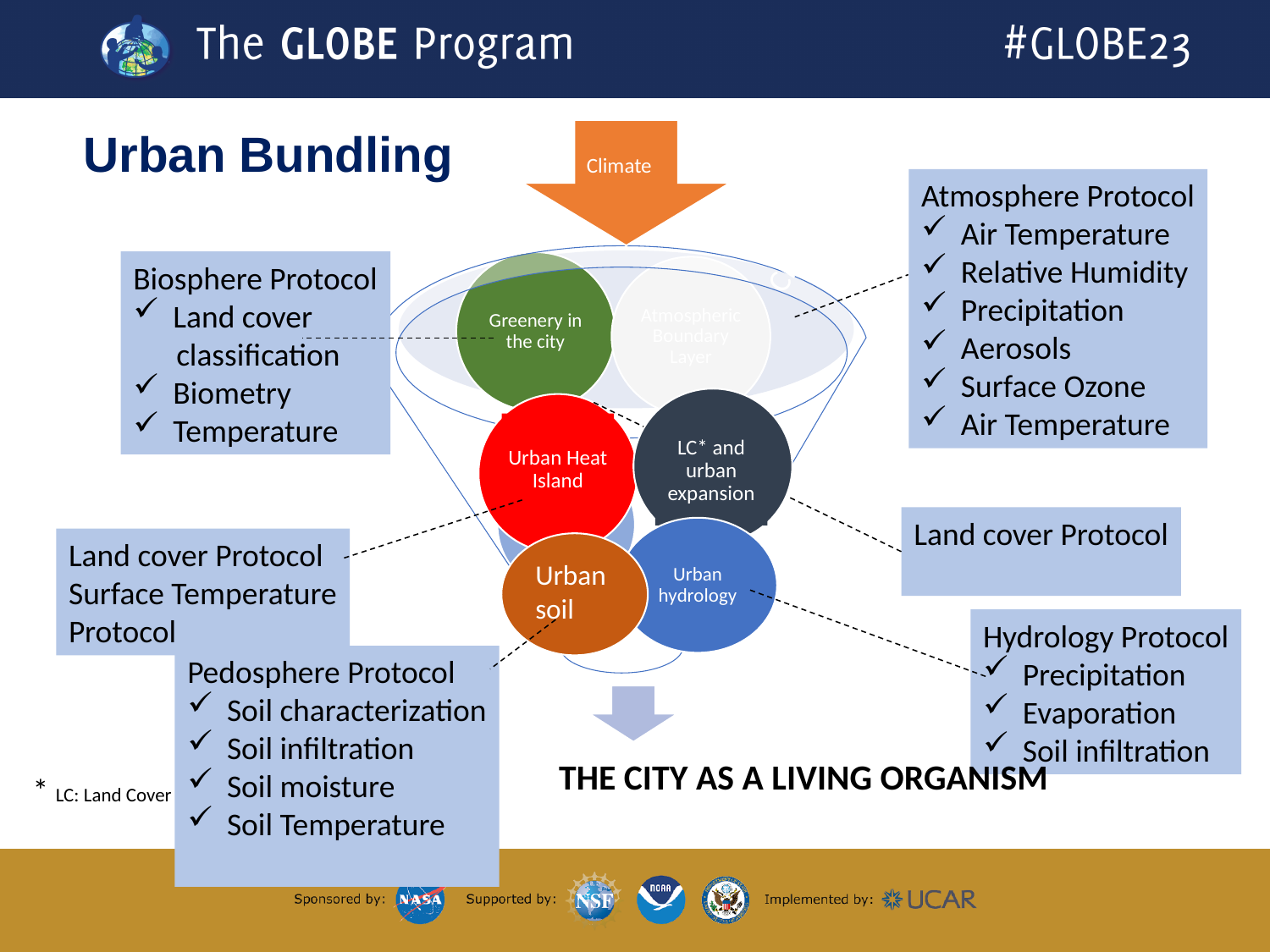

# Urban Bundling

Climate
Atmosphere Protocol
Air Temperature
Relative Humidity
Precipitation
Aerosols
Surface Ozone
Air Temperature
Climate

Water quality and quantity
Greenery in the city
Atmospheric Boundary Layer
Biosphere Protocol
Land cover
      classification
Biometry
Temperature

LC* and urban expansion

Urban Heat Island

Urban soil
Land cover Protocol

Urban hydrology
Land cover Protocol
Surface Temperature
Protocol
Hydrology Protocol
Precipitation
Evaporation
Soil infiltration
Pedosphere Protocol
Soil characterization
Soil infiltration
Soil moisture
Soil Temperature

THE CITY AS A LIVING ORGANISM
* LC: Land Cover